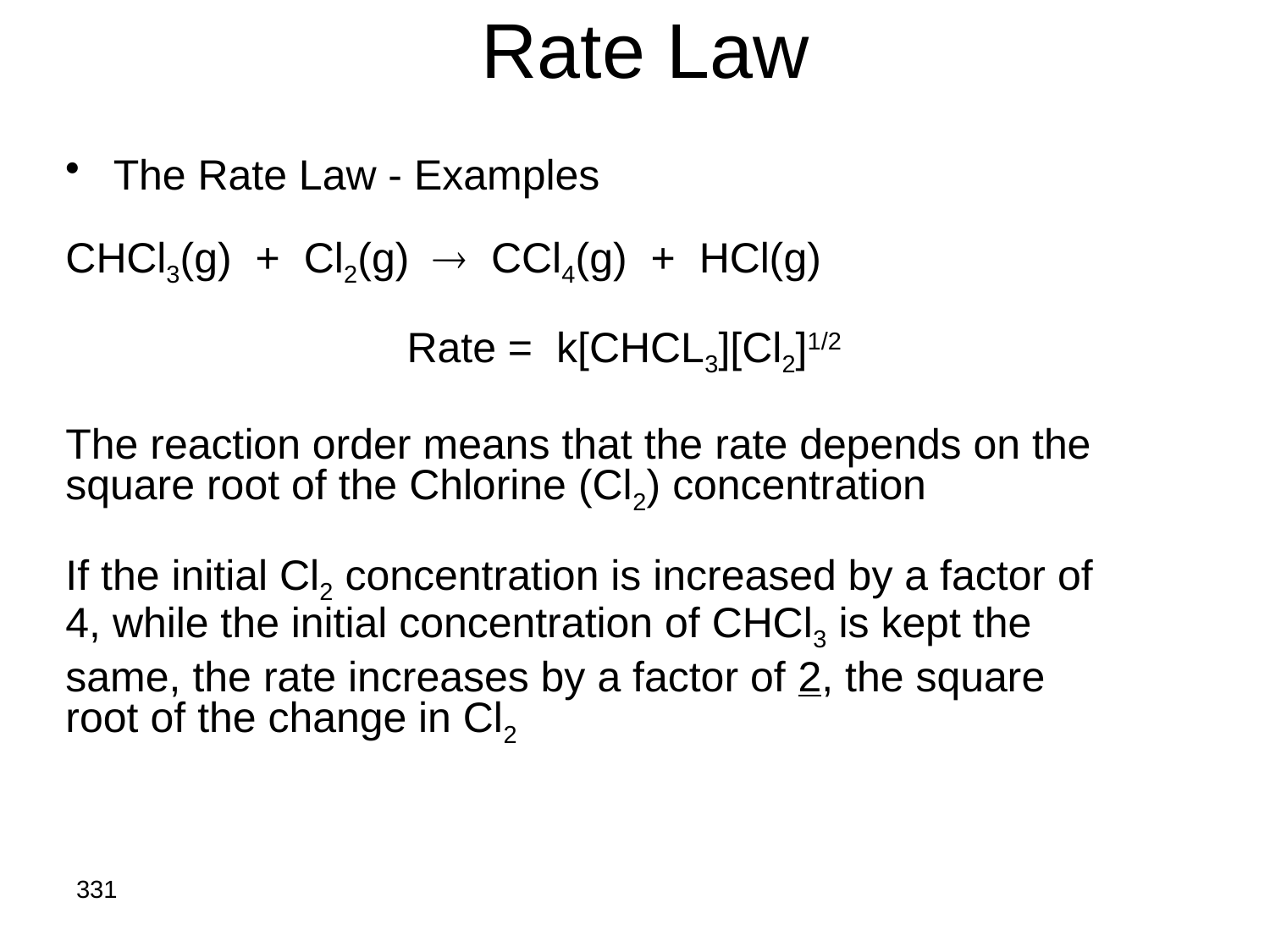

# Rate Law
The Rate Law - Examples
CHCl3(g)  +  Cl2(g)  →  CCl4(g)  +  HCl(g)
Rate =  k[CHCL3][Cl2]1/2
The reaction order means that the rate depends on the square root of the Chlorine (Cl2) concentration
If the initial Cl2 concentration is increased by a factor of 4, while the initial concentration of CHCl3 is kept the same, the rate increases by a factor of 2, the square root of the change in Cl2
331